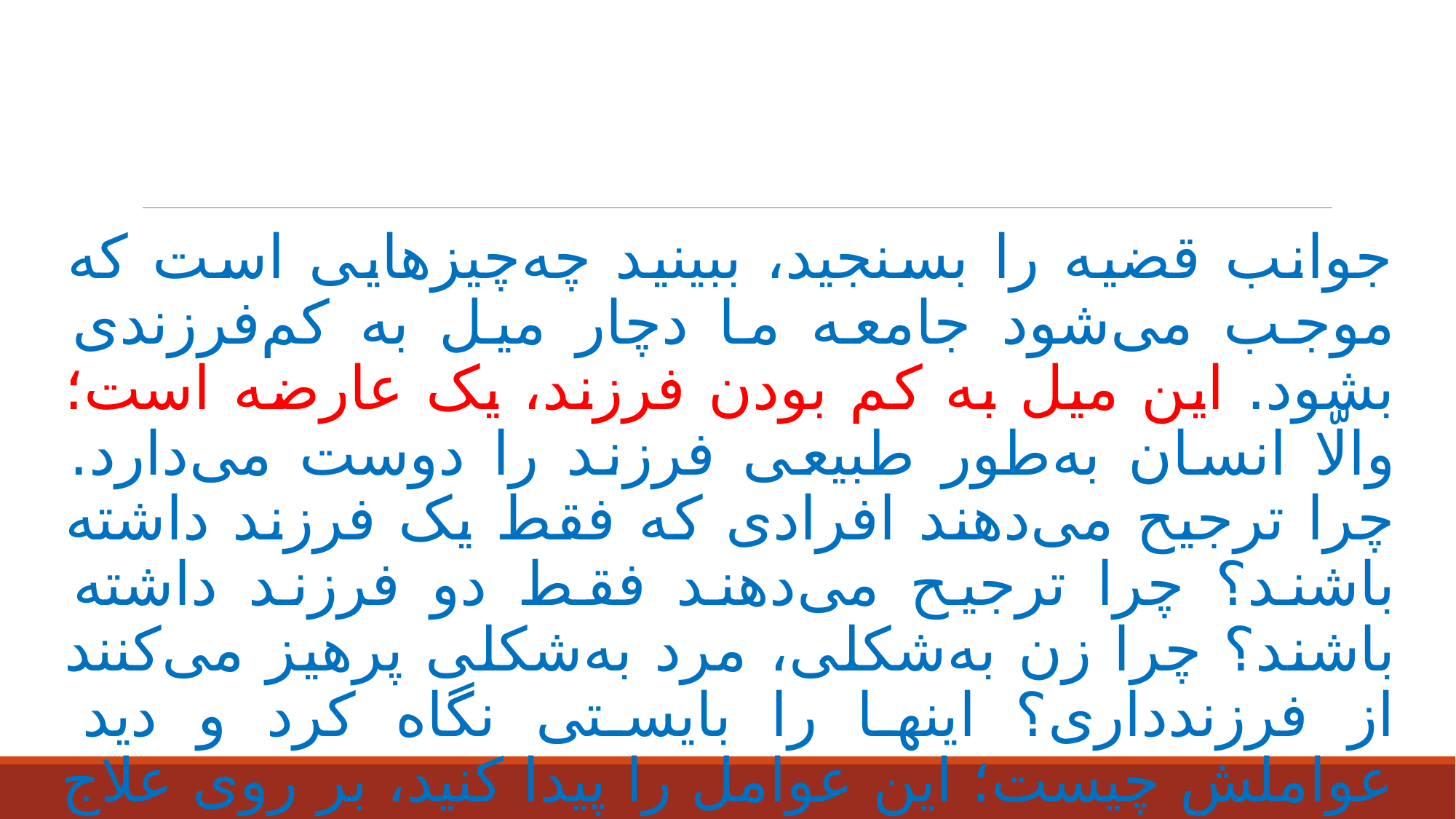

جوانب قضیه را بسنجید، ببینید چه‌چیزهایی است که موجب می‌شود جامعه ما دچار میل به کم‌فرزندی بشود. این میل به کم بودن فرزند، یک عارضه است؛ والّا انسان به‌طور طبیعی فرزند را دوست می‌دارد. چرا ترجیح می‌دهند افرادی که فقط یک فرزند داشته باشند؟ چرا ترجیح می‌دهند فقط دو فرزند داشته باشند؟ چرا زن به‌شکلی، مرد به‌شکلی پرهیز می‌کنند از فرزندداری؟ اینها را بایستی نگاه کرد و دید عواملش چیست؛ این عوامل را پیدا کنید، بر روی علاج این عوامل بیماری‌زا ــ که به‌اعتقاد بنده اینها عوامل بیماری‌زاست ــ متخصصین و صاحبان اندیشه را بخواهید فکر کنند.